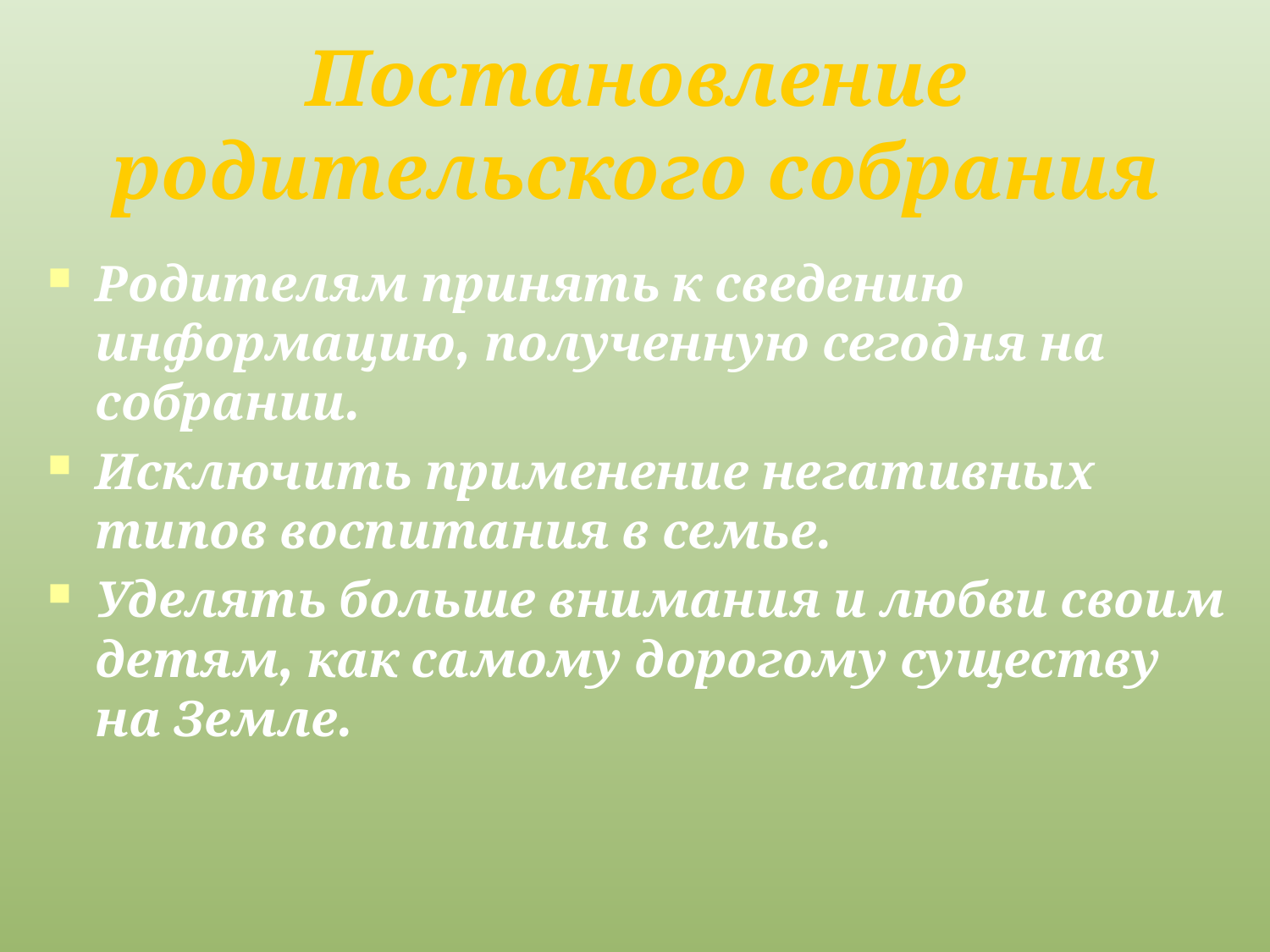

# Постановление родительского собрания
Родителям принять к сведению информацию, полученную сегодня на собрании.
Исключить применение негативных типов воспитания в семье.
Уделять больше внимания и любви своим детям, как самому дорогому существу на Земле.